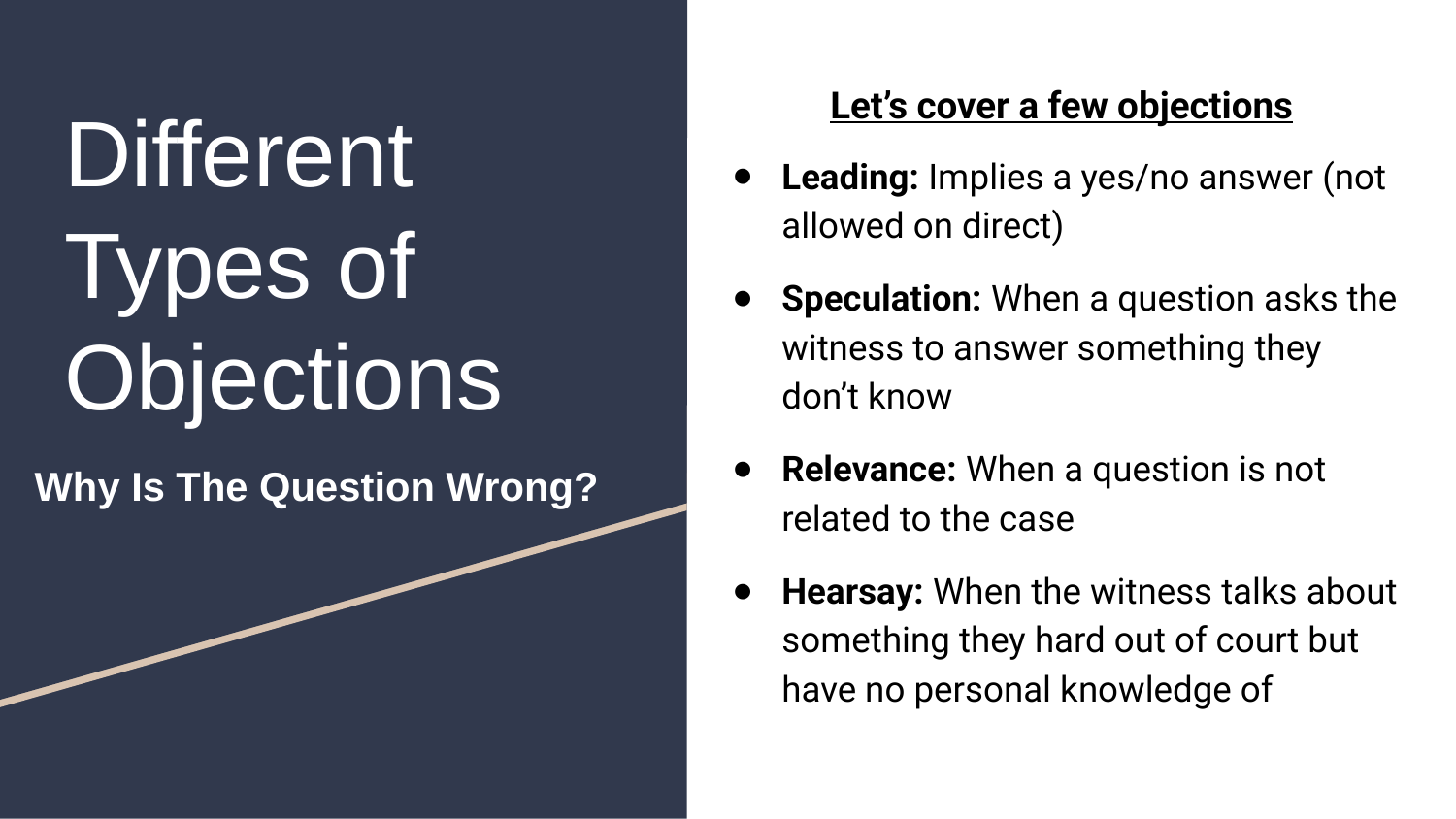

Let’s cover a few objections
Leading: Implies a yes/no answer (not allowed on direct)

Speculation: When a question asks the witness to answer something they don’t know

Relevance: When a question is not related to the case

Hearsay: When the witness talks about something they hard out of court but have no personal knowledge of
# Different Types of Objections
Why Is The Question Wrong?